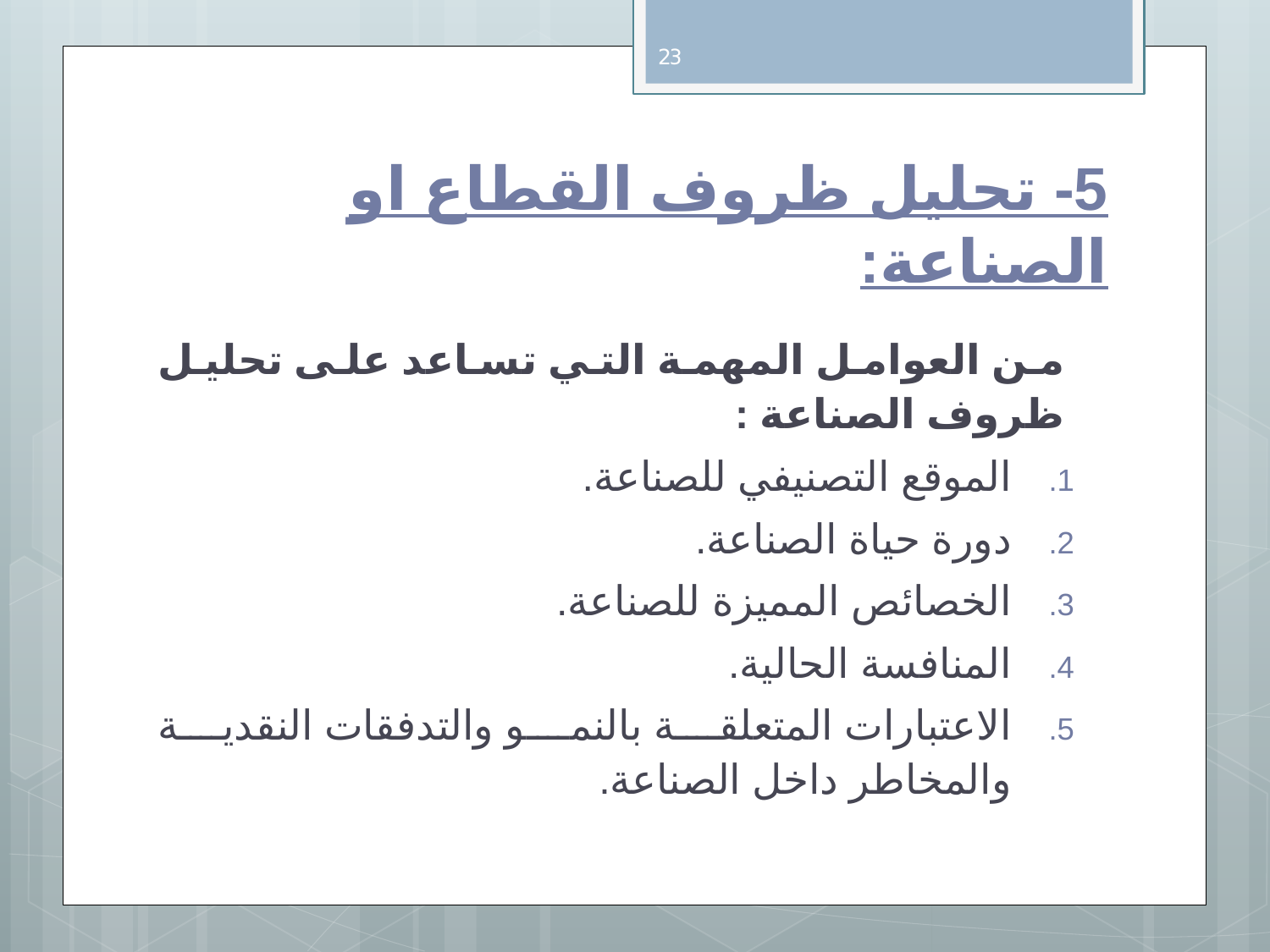

23
# 5- تحليل ظروف القطاع او الصناعة:
من العوامل المهمة التي تساعد على تحليل ظروف الصناعة :
الموقع التصنيفي للصناعة.
دورة حياة الصناعة.
الخصائص المميزة للصناعة.
المنافسة الحالية.
الاعتبارات المتعلقة بالنمو والتدفقات النقدية والمخاطر داخل الصناعة.